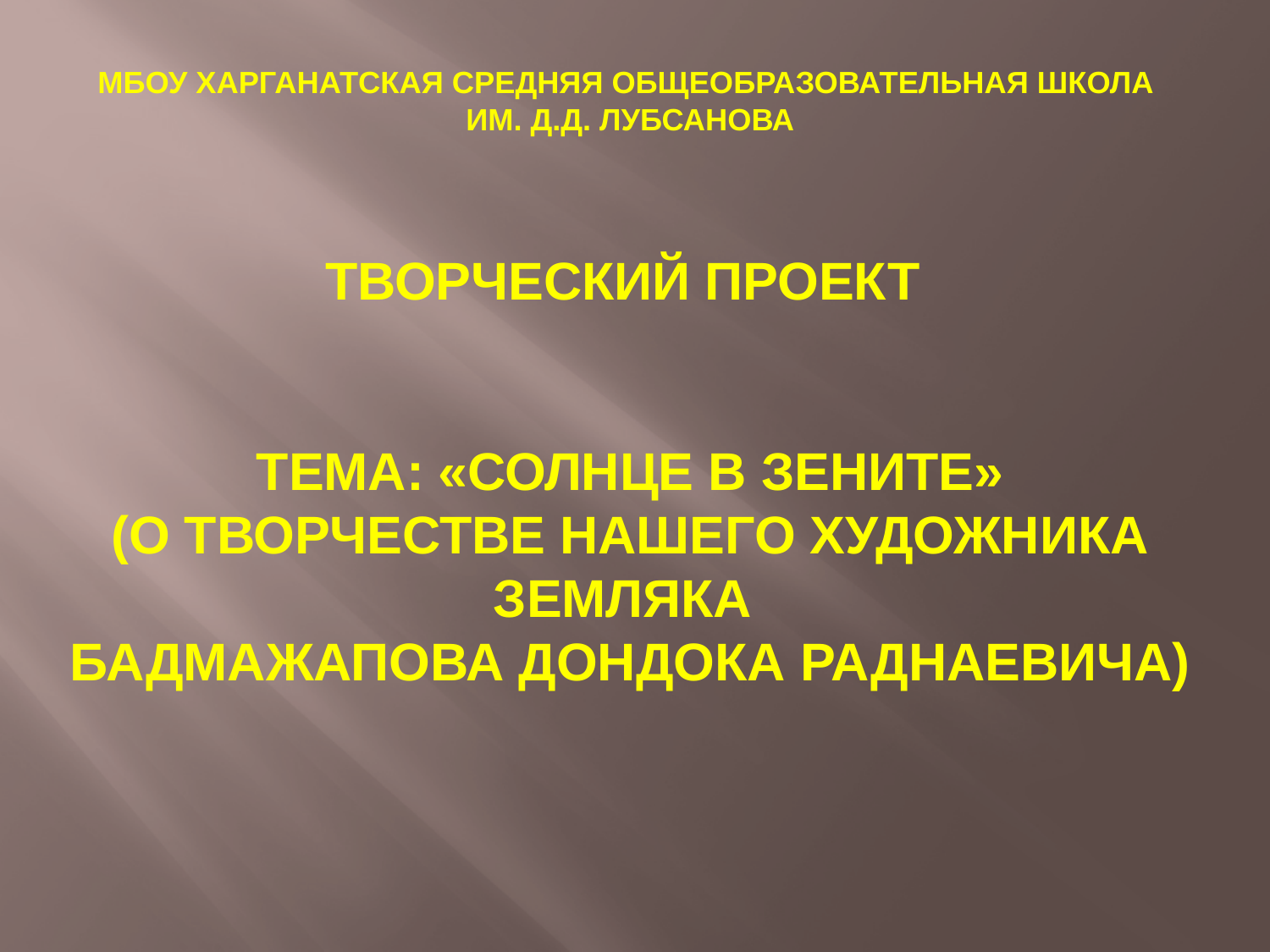

# МБОУ Харганатская средняя общеобразовательная школа им. Д.Д. Лубсанова Творческий проект Тема: «Солнце в зените» (о творчестве нашего художника земляка Бадмажапова Дондока Раднаевича)